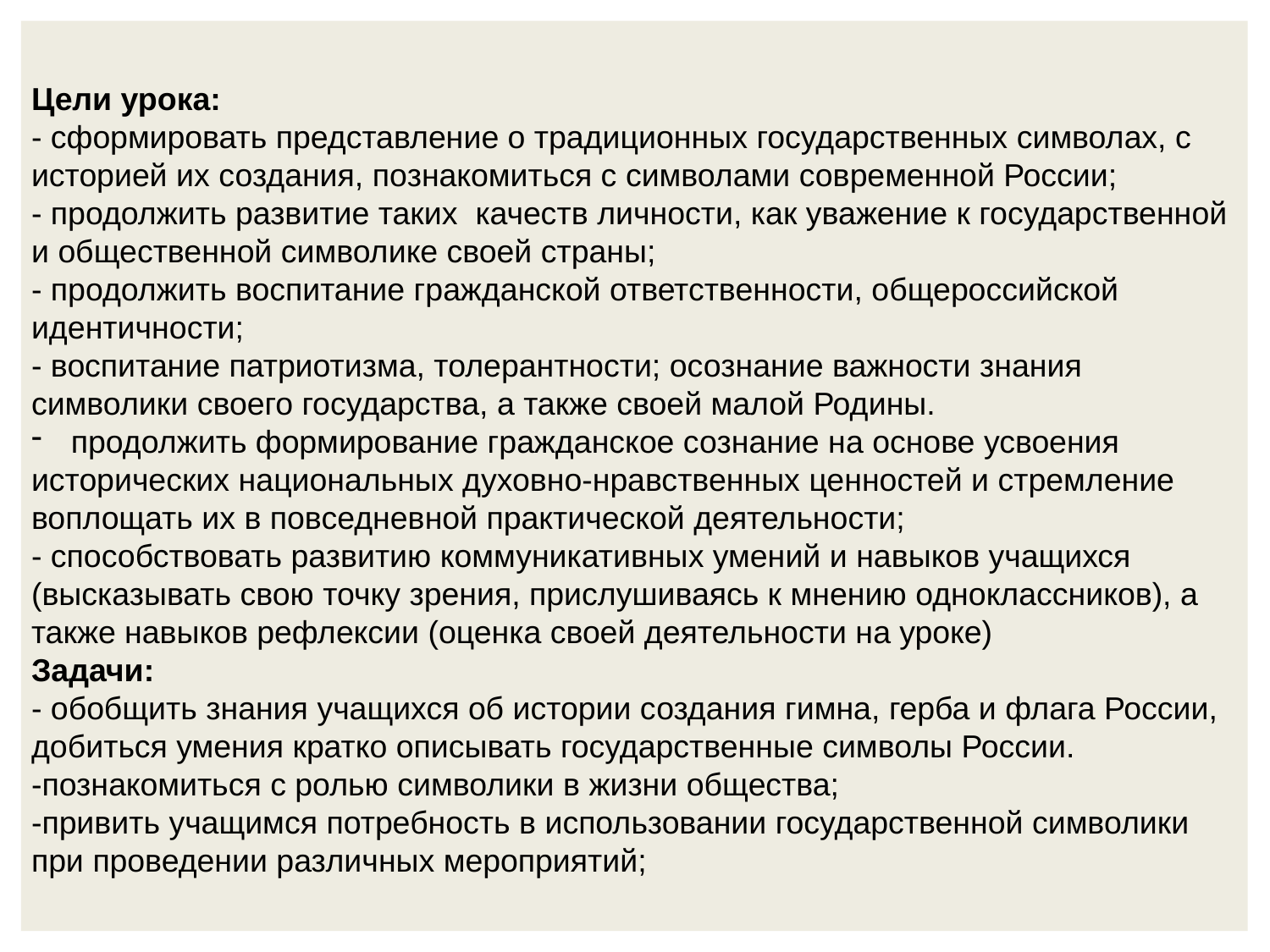

Цели урока:
- сформировать представление о традиционных государственных символах, с историей их создания, познакомиться с символами современной России;
- продолжить развитие таких  качеств личности, как уважение к государственной и общественной символике своей страны;
- продолжить воспитание гражданской ответственности, общероссийской идентичности;
- воспитание патриотизма, толерантности; осознание важности знания символики своего государства, а также своей малой Родины.
продолжить формирование гражданское сознание на основе усвоения
исторических национальных духовно-нравственных ценностей и стремление воплощать их в повседневной практической деятельности;
- способствовать развитию коммуникативных умений и навыков учащихся (высказывать свою точку зрения, прислушиваясь к мнению одноклассников), а также навыков рефлексии (оценка своей деятельности на уроке)
Задачи:
- обобщить знания учащихся об истории создания гимна, герба и флага России, добиться умения кратко описывать государственные символы России.
-познакомиться с ролью символики в жизни общества;
-привить учащимся потребность в использовании государственной символики при проведении различных мероприятий;